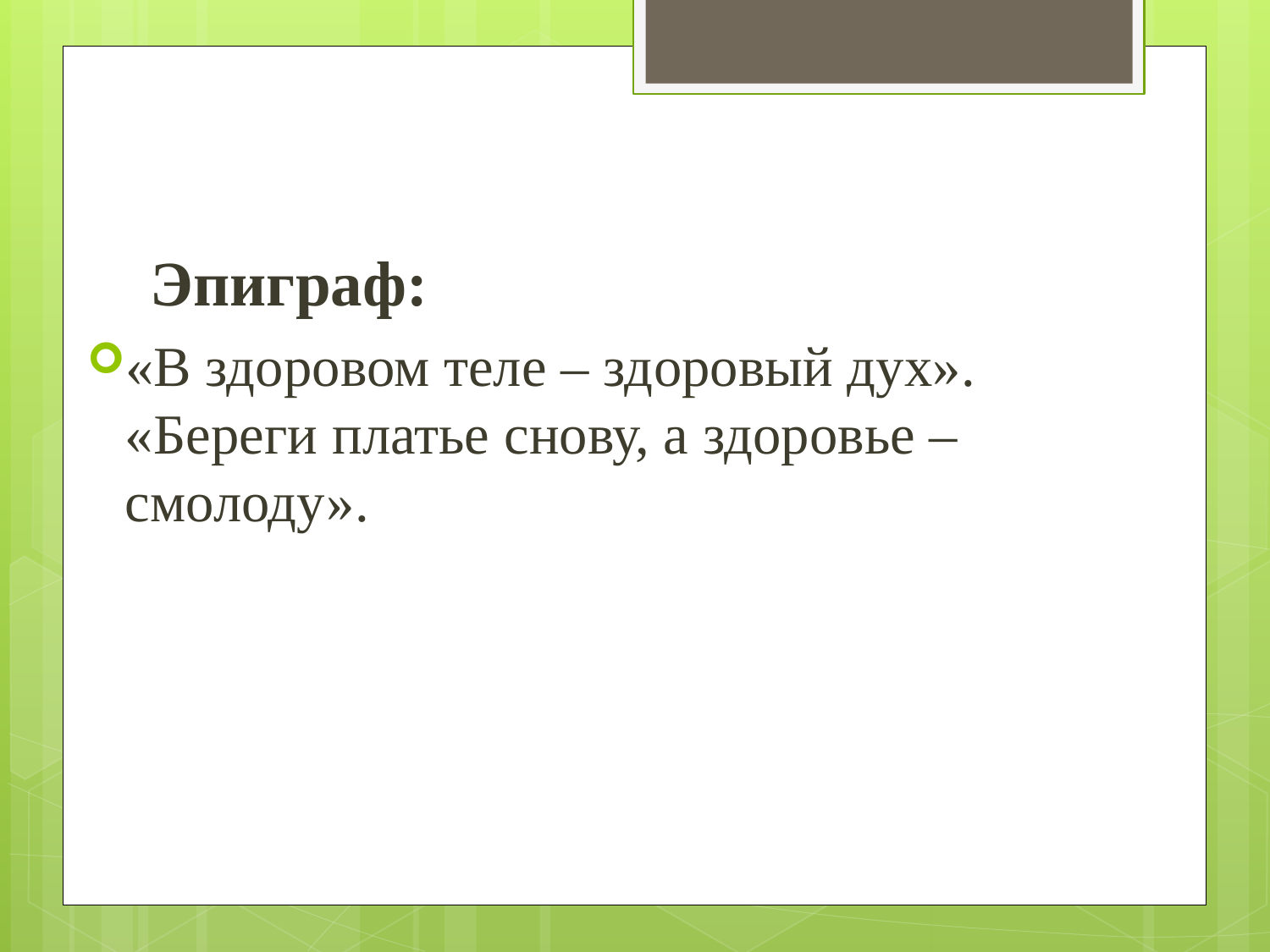

#
    Эпиграф:
«В здоровом теле – здоровый дух».
«Береги платье снову, а здоровье – смолоду».